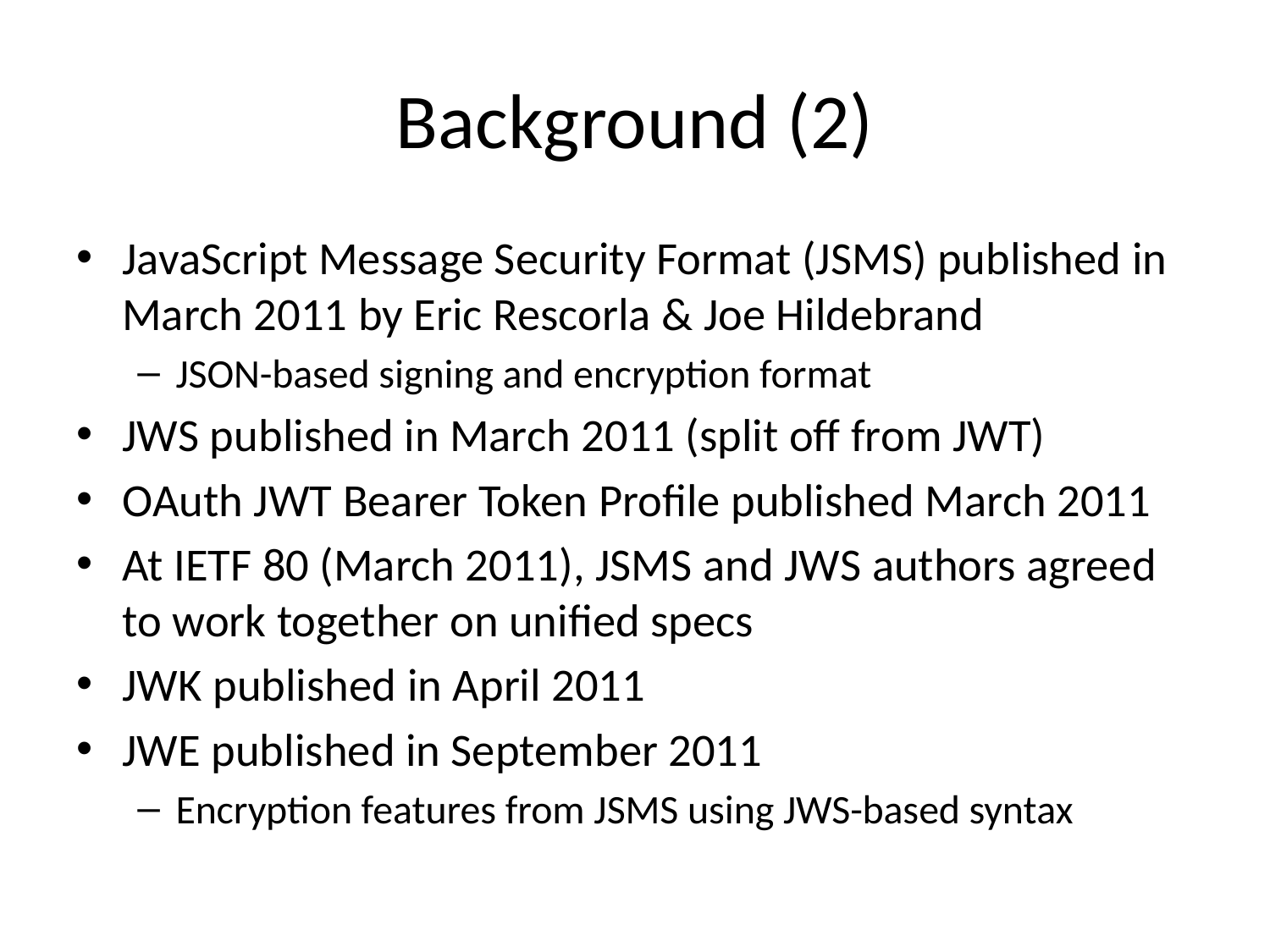

# Background (2)
JavaScript Message Security Format (JSMS) published in March 2011 by Eric Rescorla & Joe Hildebrand
JSON-based signing and encryption format
JWS published in March 2011 (split off from JWT)
OAuth JWT Bearer Token Profile published March 2011
At IETF 80 (March 2011), JSMS and JWS authors agreed to work together on unified specs
JWK published in April 2011
JWE published in September 2011
Encryption features from JSMS using JWS-based syntax